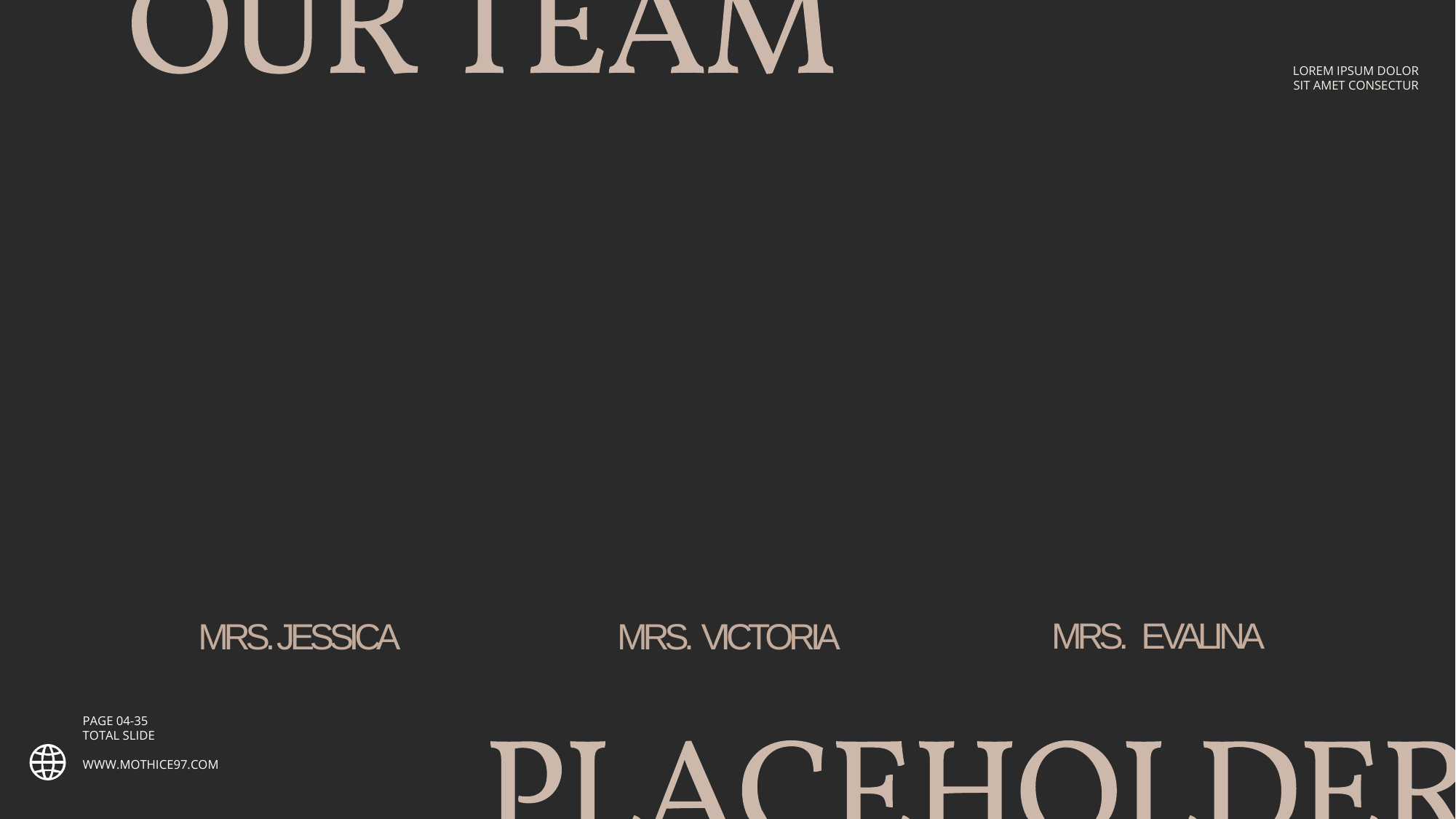

LOREM IPSUM DOLOR SIT AMET CONSECTUR

MRS.   EVALINA
MRS. JESSICA
MRS.  VICTORIA
PAGE 04-35
TOTAL SLIDE

WWW.MOTHICE97.COM